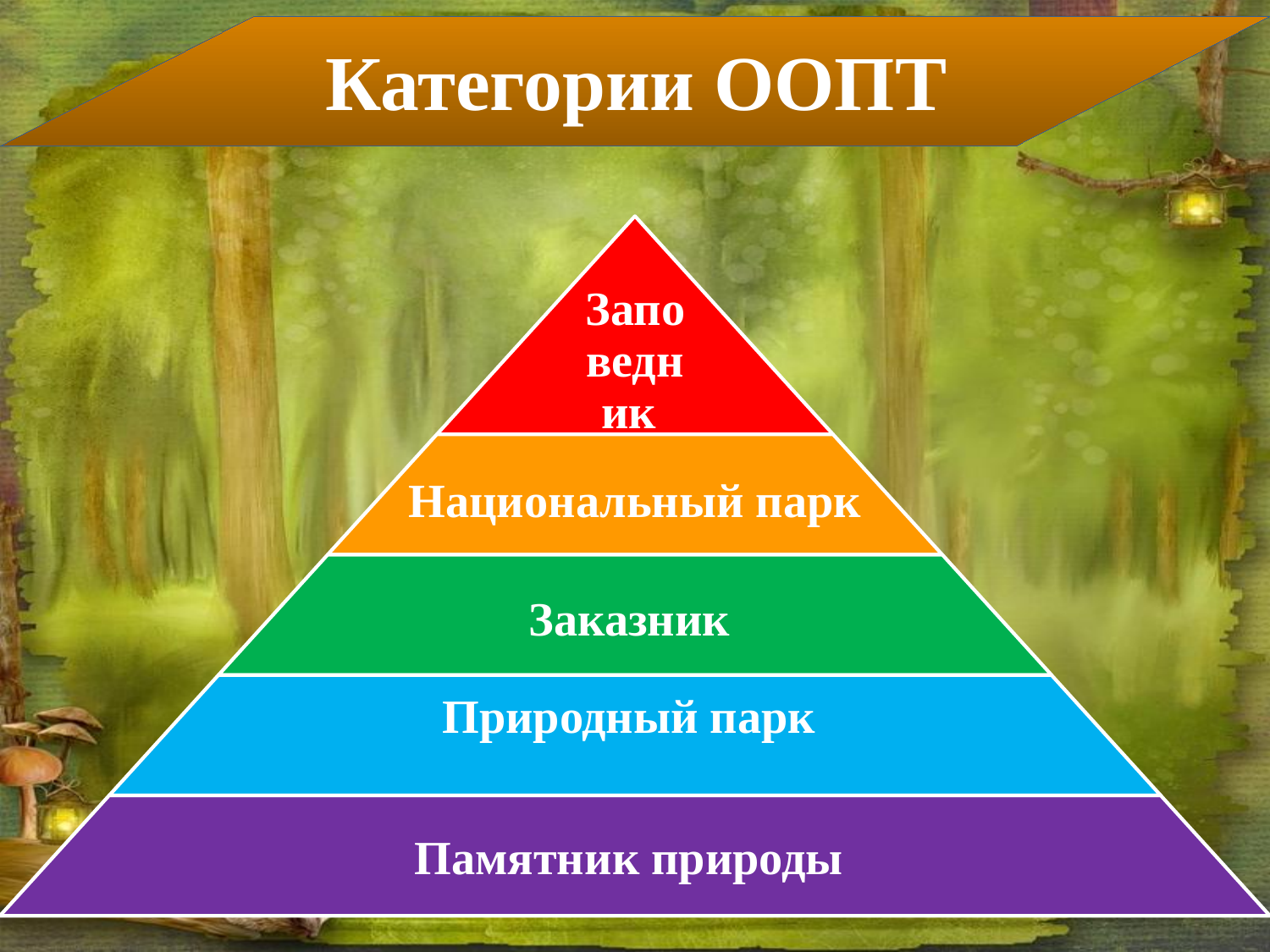

# Категории ООПТ

Заповедник
Национальный парк
Заказник
Природный парк

Памятник природы